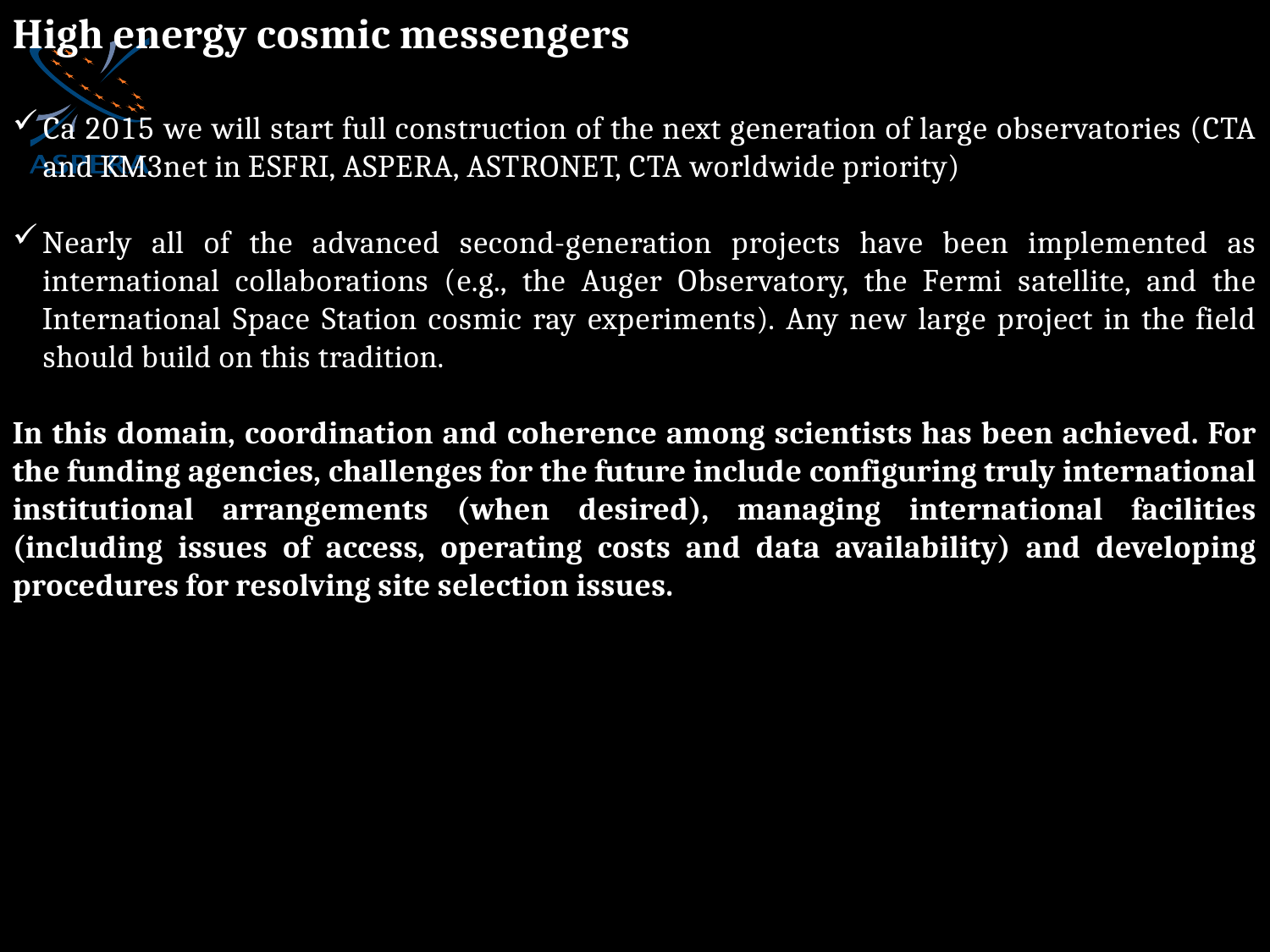

High energy cosmic messengers

Ca 2015 we will start full construction of the next generation of large observatories (CTA and KM3net in ESFRI, ASPERA, ASTRONET, CTA worldwide priority)

Nearly all of the advanced second-generation projects have been implemented as international collaborations (e.g., the Auger Observatory, the Fermi satellite, and the International Space Station cosmic ray experiments). Any new large project in the field should build on this tradition.

In this domain, coordination and coherence among scientists has been achieved. For the funding agencies, challenges for the future include configuring truly international institutional arrangements (when desired), managing international facilities (including issues of access, operating costs and data availability) and developing procedures for resolving site selection issues.